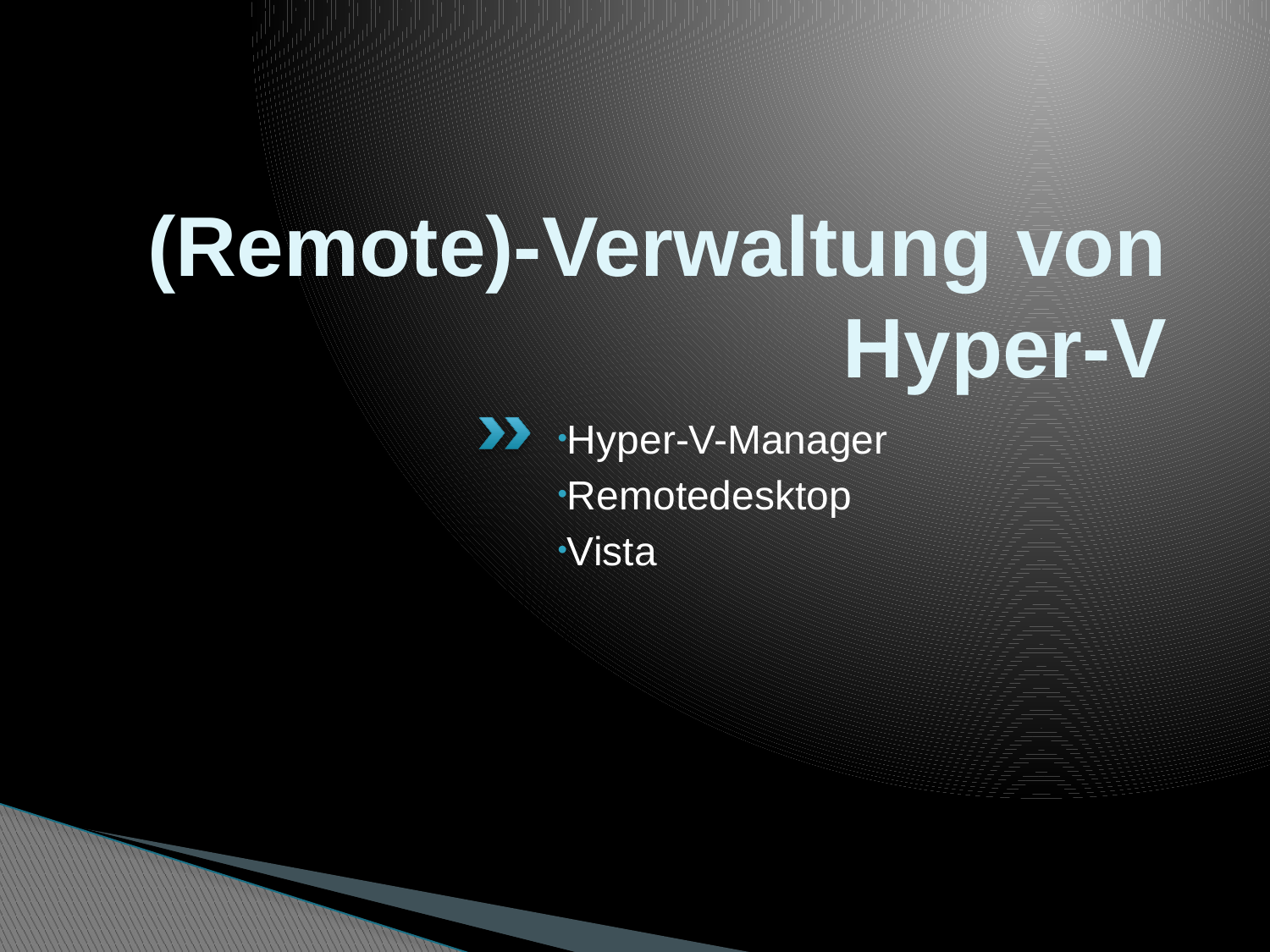

# (Remote)-Verwaltung von Hyper-V
Hyper-V-Manager
Remotedesktop
Vista